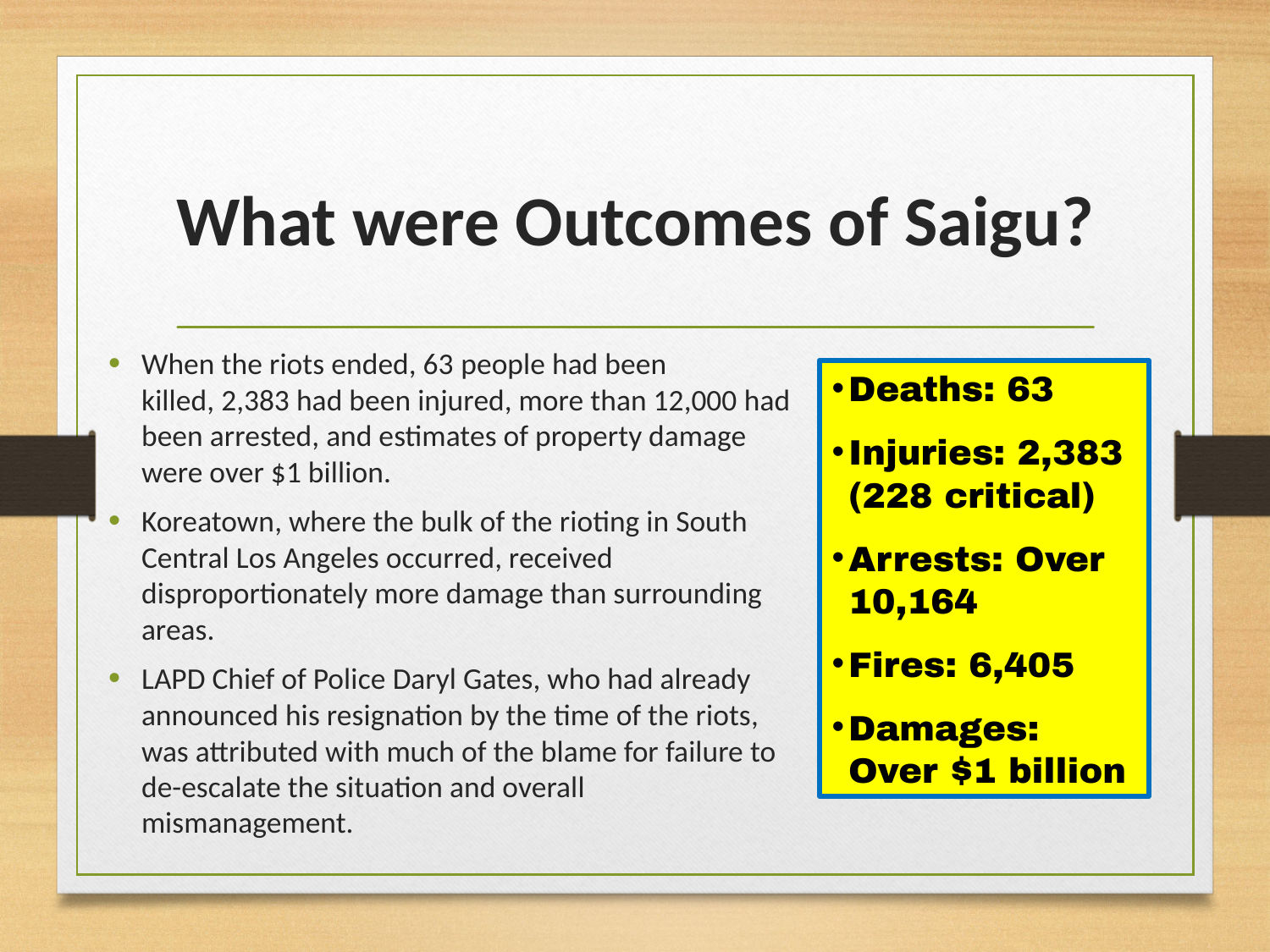

# What were Outcomes of Saigu?
When the riots ended, 63 people had been killed, 2,383 had been injured, more than 12,000 had been arrested, and estimates of property damage were over $1 billion.
Koreatown, where the bulk of the rioting in South Central Los Angeles occurred, received disproportionately more damage than surrounding areas.
LAPD Chief of Police Daryl Gates, who had already announced his resignation by the time of the riots, was attributed with much of the blame for failure to de-escalate the situation and overall mismanagement.
Deaths: 63
Injuries: 2,383 (228 critical)
Arrests: Over 10,164
Fires: 6,405
Damages: Over $1 billion